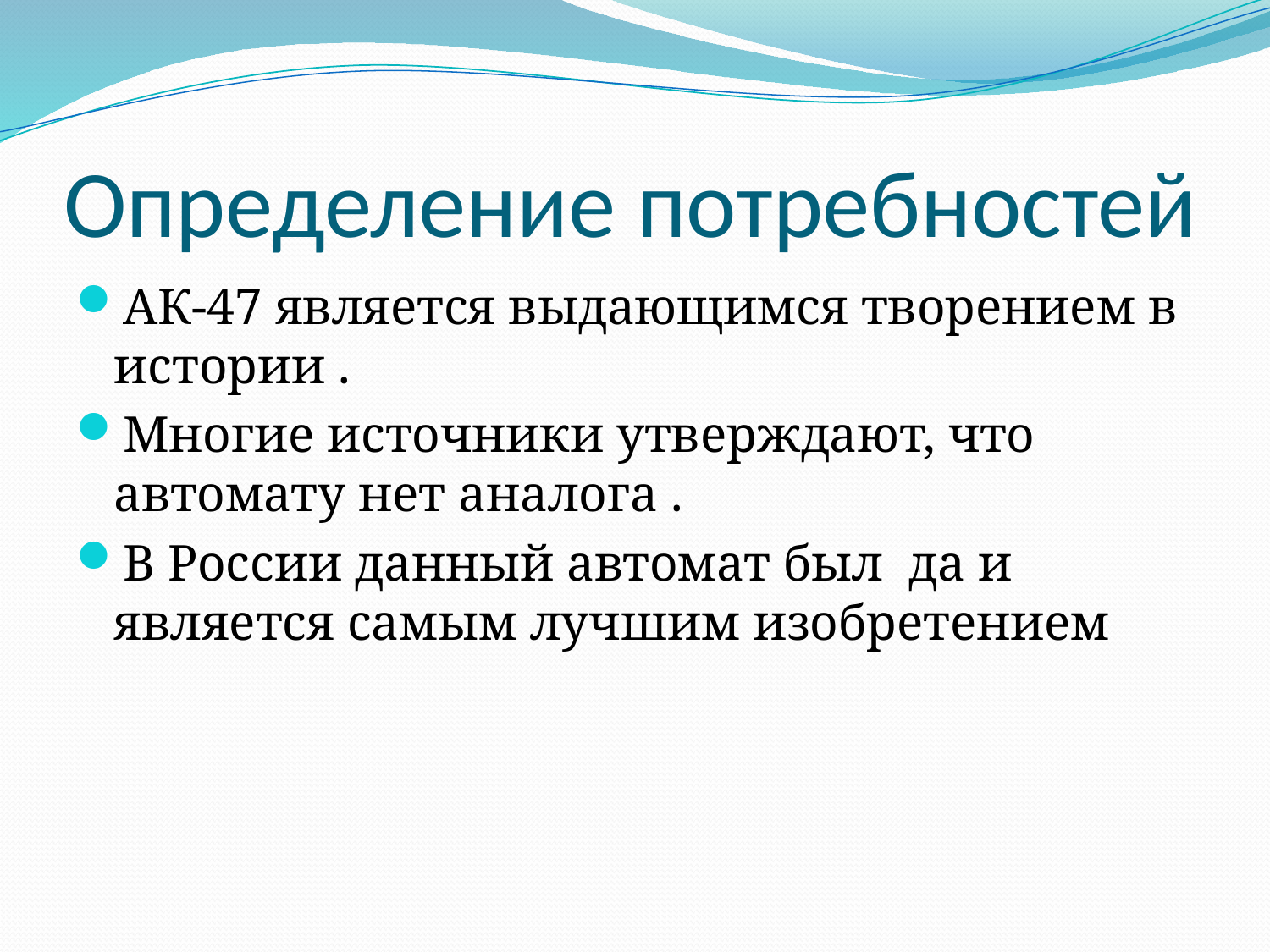

# Определение потребностей
АК-47 является выдающимся творением в истории .
Многие источники утверждают, что автомату нет аналога .
В России данный автомат был  да и является самым лучшим изобретением